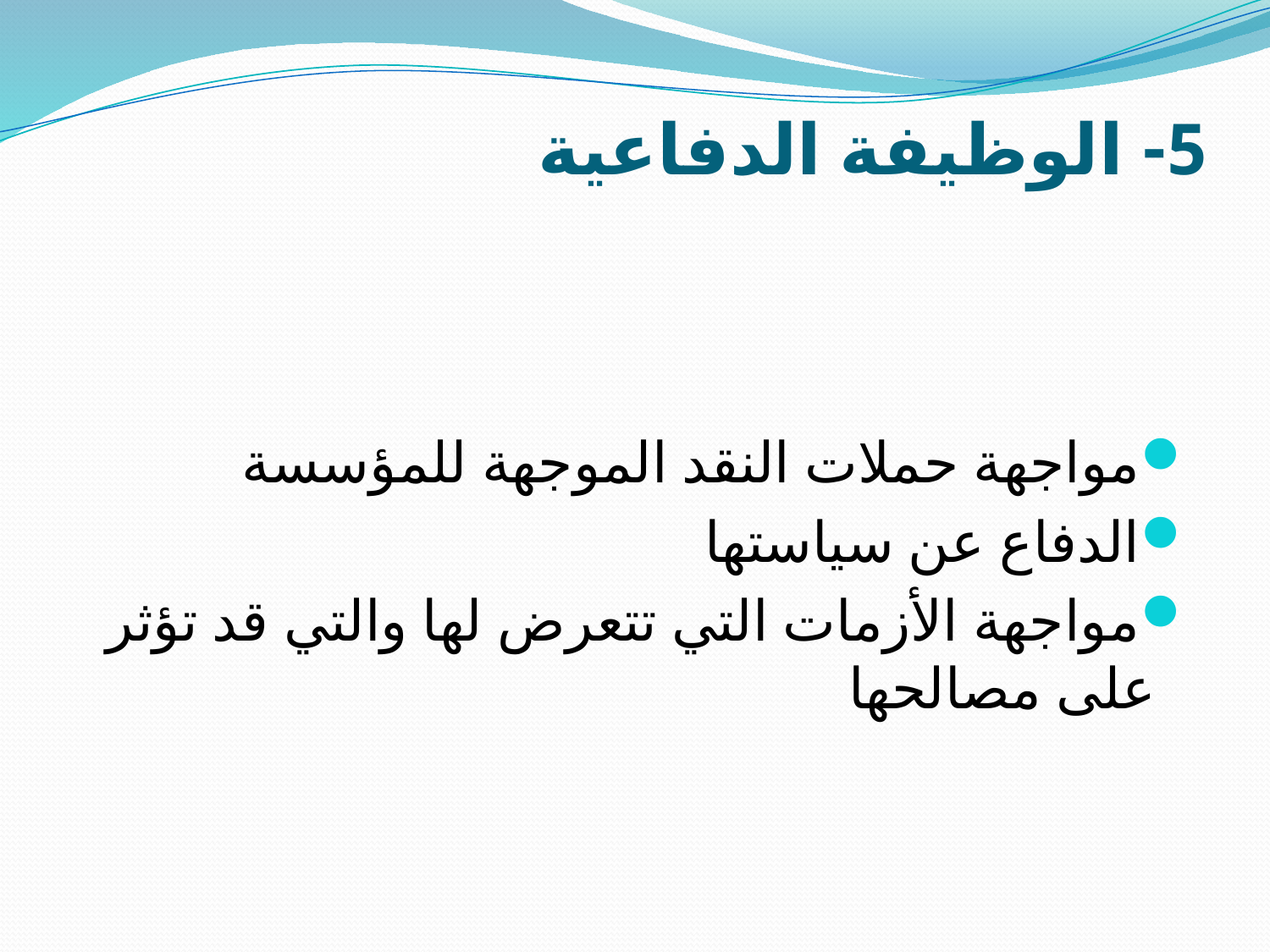

# 5- الوظيفة الدفاعية
مواجهة حملات النقد الموجهة للمؤسسة
الدفاع عن سياستها
مواجهة الأزمات التي تتعرض لها والتي قد تؤثر على مصالحها